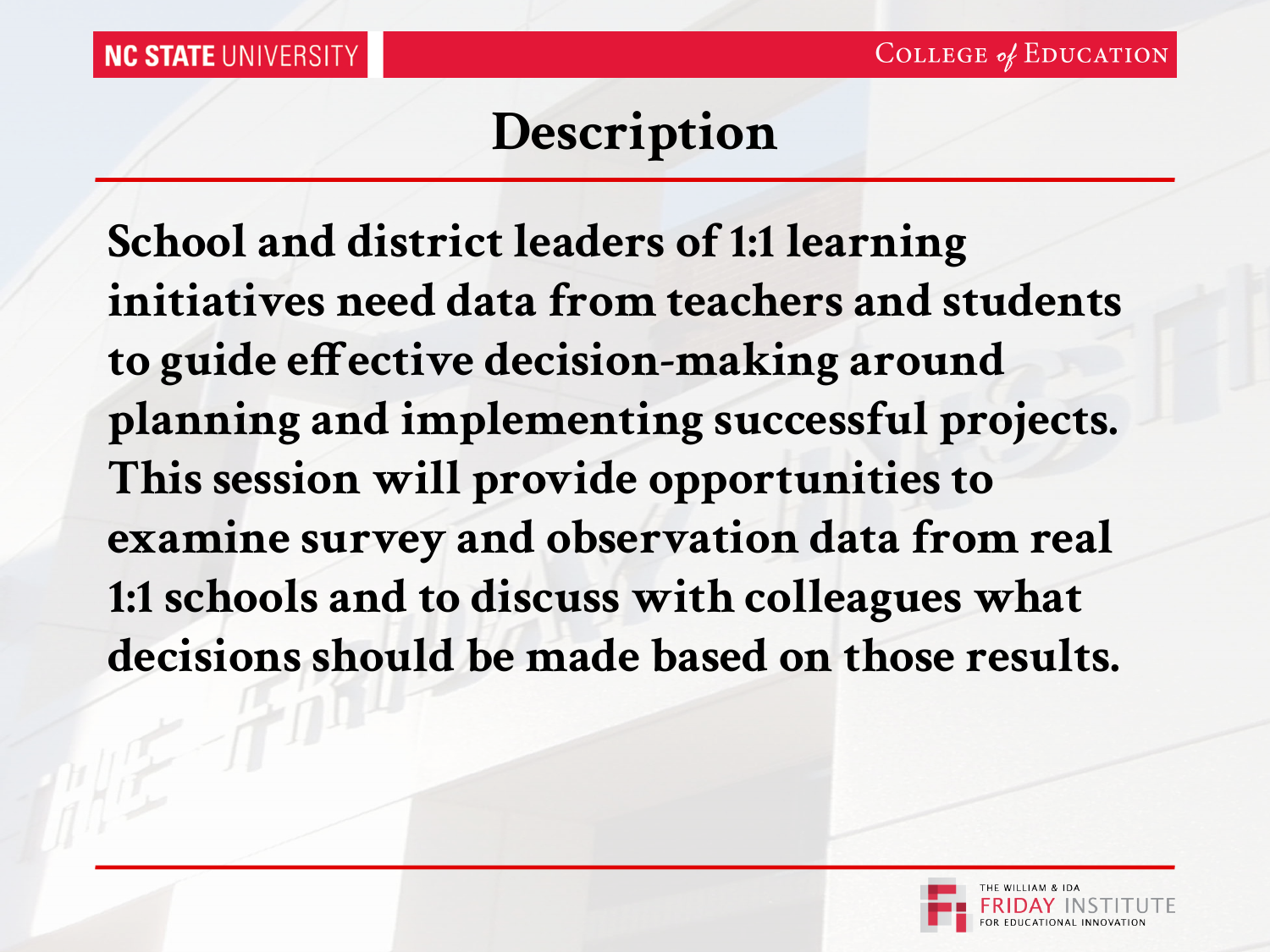

# Description
School and district leaders of 1:1 learning initiatives need data from teachers and students to guide effective decision-making around planning and implementing successful projects. This session will provide opportunities to examine survey and observation data from real 1:1 schools and to discuss with colleagues what decisions should be made based on those results.